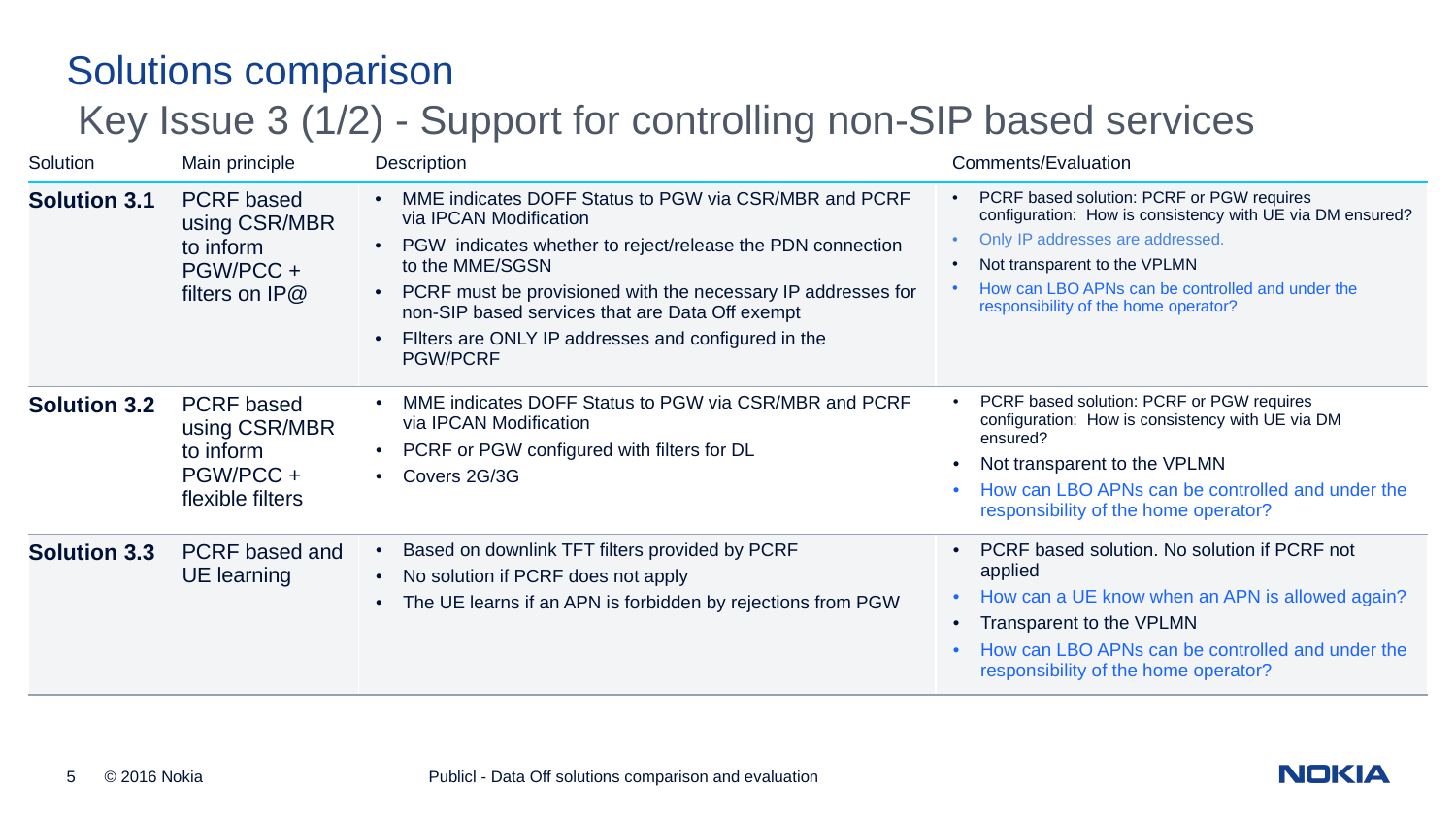

Solutions comparison
 Key Issue 3 (1/2) - Support for controlling non-SIP based services

| Solution | Main principle | Description | Comments/Evaluation |
| --- | --- | --- | --- |
| Solution 3.1 | PCRF based using CSR/MBR to inform PGW/PCC + filters on IP@ | MME indicates DOFF Status to PGW via CSR/MBR and PCRF via IPCAN Modification PGW indicates whether to reject/release the PDN connection to the MME/SGSN PCRF must be provisioned with the necessary IP addresses for non-SIP based services that are Data Off exempt FIlters are ONLY IP addresses and configured in the PGW/PCRF | PCRF based solution: PCRF or PGW requires configuration: How is consistency with UE via DM ensured? Only IP addresses are addressed. Not transparent to the VPLMN How can LBO APNs can be controlled and under the responsibility of the home operator? |
| Solution 3.2 | PCRF based using CSR/MBR to inform PGW/PCC + flexible filters | MME indicates DOFF Status to PGW via CSR/MBR and PCRF via IPCAN Modification PCRF or PGW configured with filters for DL Covers 2G/3G | PCRF based solution: PCRF or PGW requires configuration: How is consistency with UE via DM ensured? Not transparent to the VPLMN How can LBO APNs can be controlled and under the responsibility of the home operator? |
| Solution 3.3 | PCRF based and UE learning | Based on downlink TFT filters provided by PCRF No solution if PCRF does not apply The UE learns if an APN is forbidden by rejections from PGW | PCRF based solution. No solution if PCRF not applied How can a UE know when an APN is allowed again? Transparent to the VPLMN How can LBO APNs can be controlled and under the responsibility of the home operator? |
Urgent attention required
Proceeding to plan

Publicl - Data Off solutions comparison and evaluation